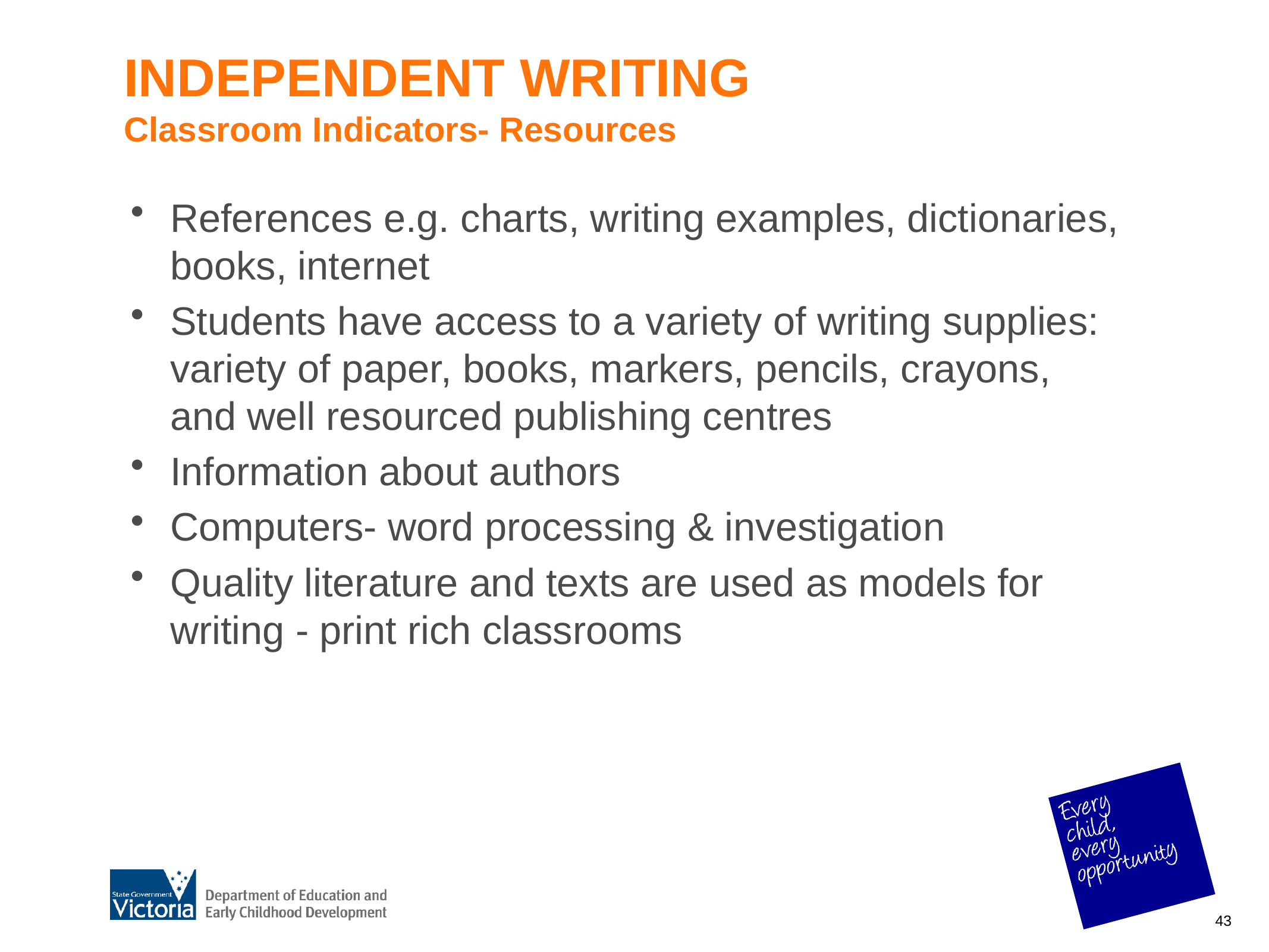

# INDEPENDENT WRITING Classroom Indicators- Resources
References e.g. charts, writing examples, dictionaries, books, internet
Students have access to a variety of writing supplies: variety of paper, books, markers, pencils, crayons, and well resourced publishing centres
Information about authors
Computers- word processing & investigation
Quality literature and texts are used as models for writing - print rich classrooms

43